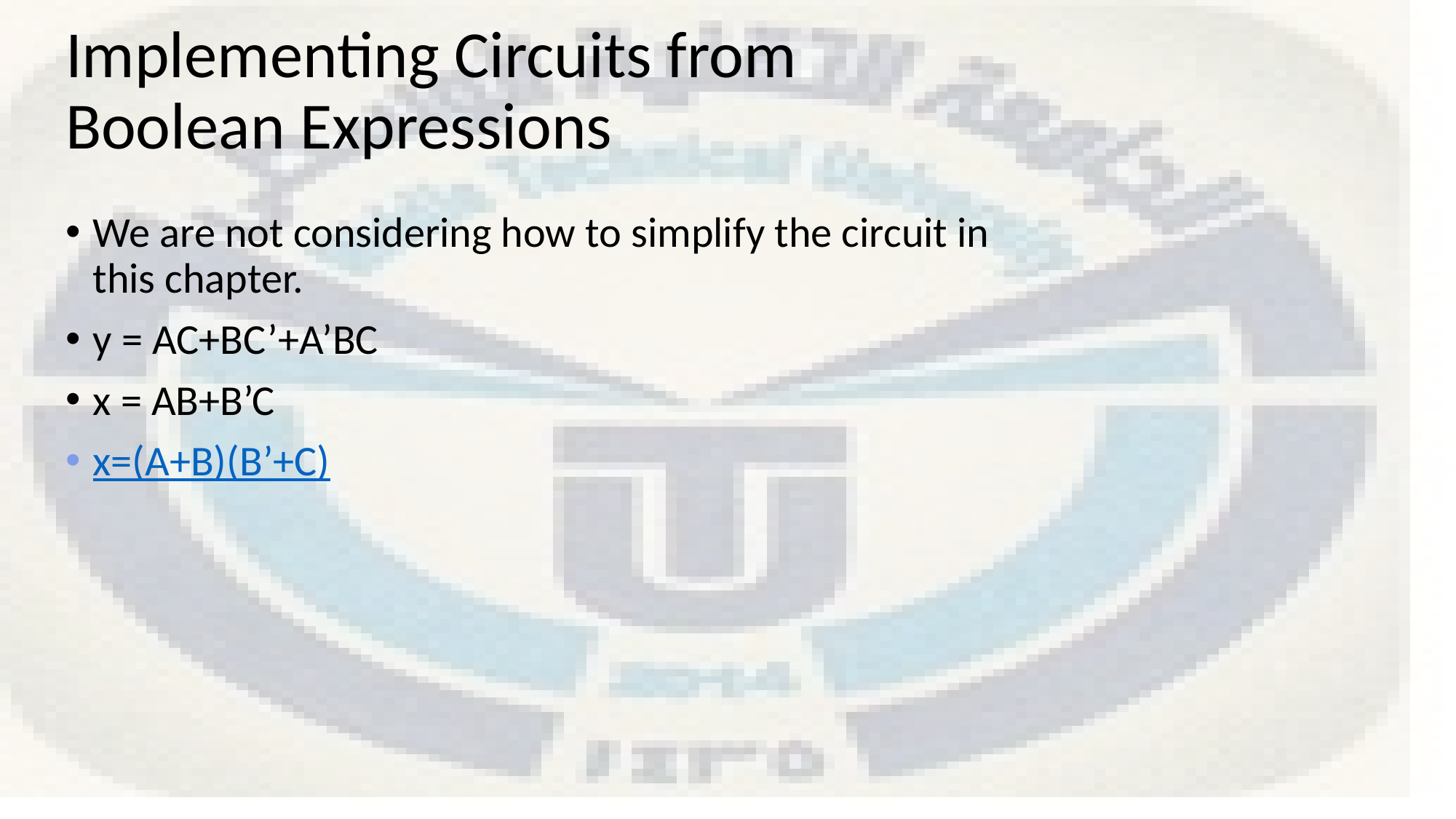

Implementing Circuits from Boolean Expressions
We are not considering how to simplify the circuit in this chapter.
y = AC+BC’+A’BC
x = AB+B’C
x=(A+B)(B’+C)‏